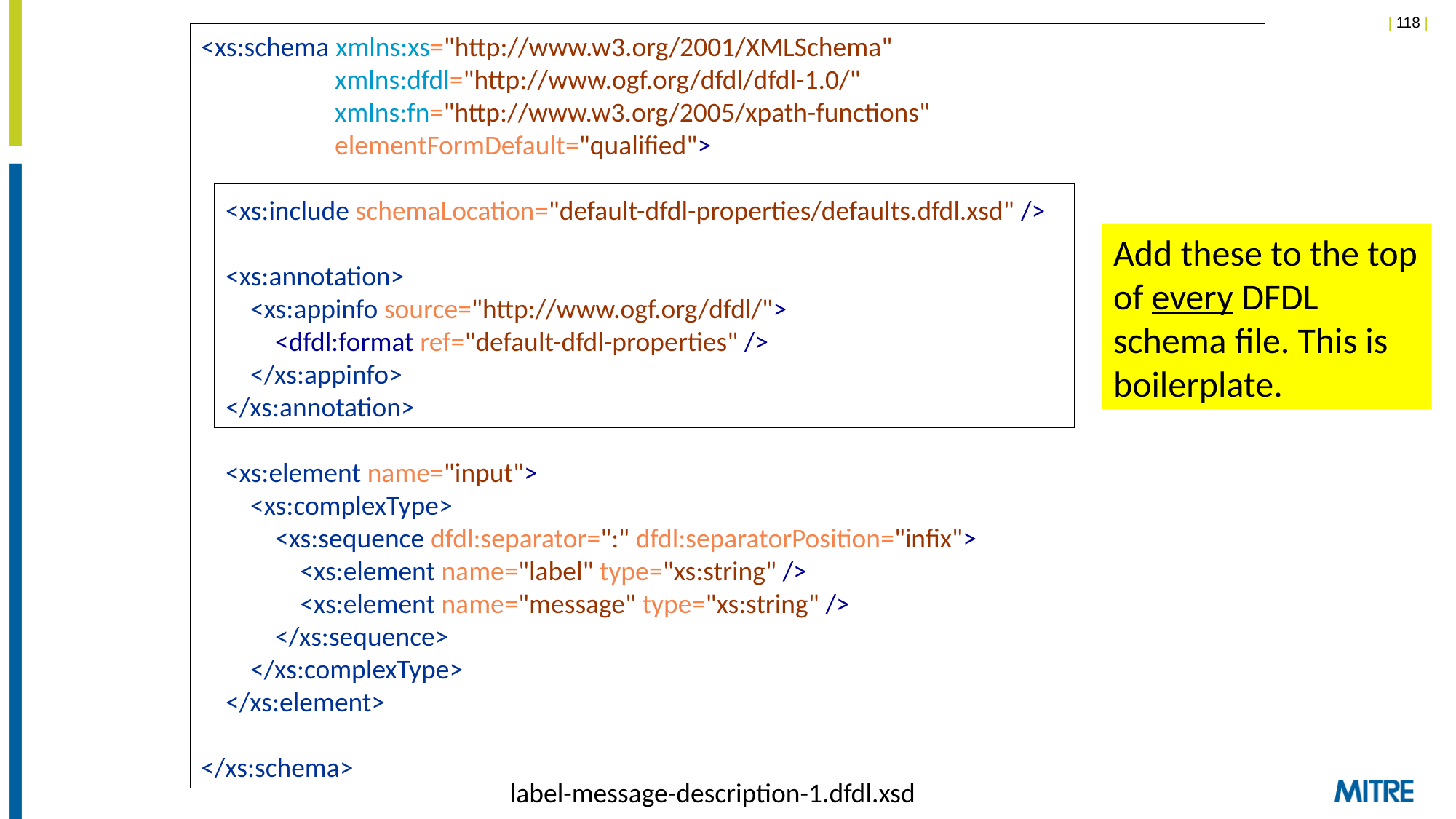

<xs:schema xmlns:xs="http://www.w3.org/2001/XMLSchema"
	    xmlns:dfdl="http://www.ogf.org/dfdl/dfdl-1.0/"
	    xmlns:fn="http://www.w3.org/2005/xpath-functions"
	    elementFormDefault="qualified">
    <xs:include schemaLocation="default-dfdl-properties/defaults.dfdl.xsd" />
    <xs:annotation>
        <xs:appinfo source="http://www.ogf.org/dfdl/">
            <dfdl:format ref="default-dfdl-properties" />
        </xs:appinfo>
    </xs:annotation>
    <xs:element name="input">
        <xs:complexType>
            <xs:sequence dfdl:separator=":" dfdl:separatorPosition="infix">
                <xs:element name="label" type="xs:string" />
                <xs:element name="message" type="xs:string" />
            </xs:sequence>
        </xs:complexType>
    </xs:element>
</xs:schema>

Add these to the top of every DFDL schema file. This is boilerplate.
label-message-description-1.dfdl.xsd